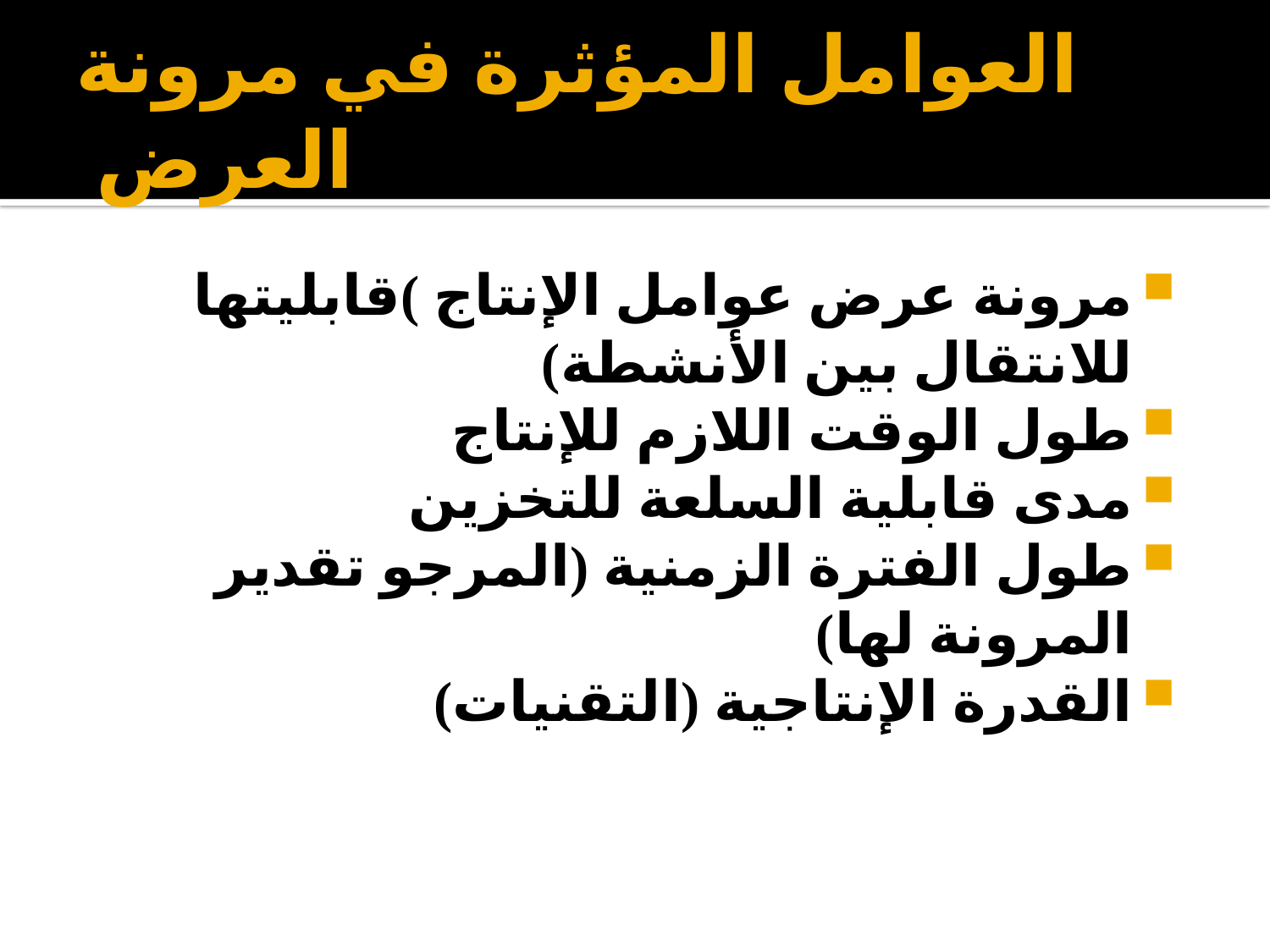

# العوامل المؤثرة في مرونة العرض
مرونة عرض عوامل الإنتاج )قابليتها للانتقال بين الأنشطة)
طول الوقت اللازم للإنتاج
مدى قابلية السلعة للتخزين
طول الفترة الزمنية (المرجو تقدير المرونة لها)
القدرة الإنتاجية (التقنيات)